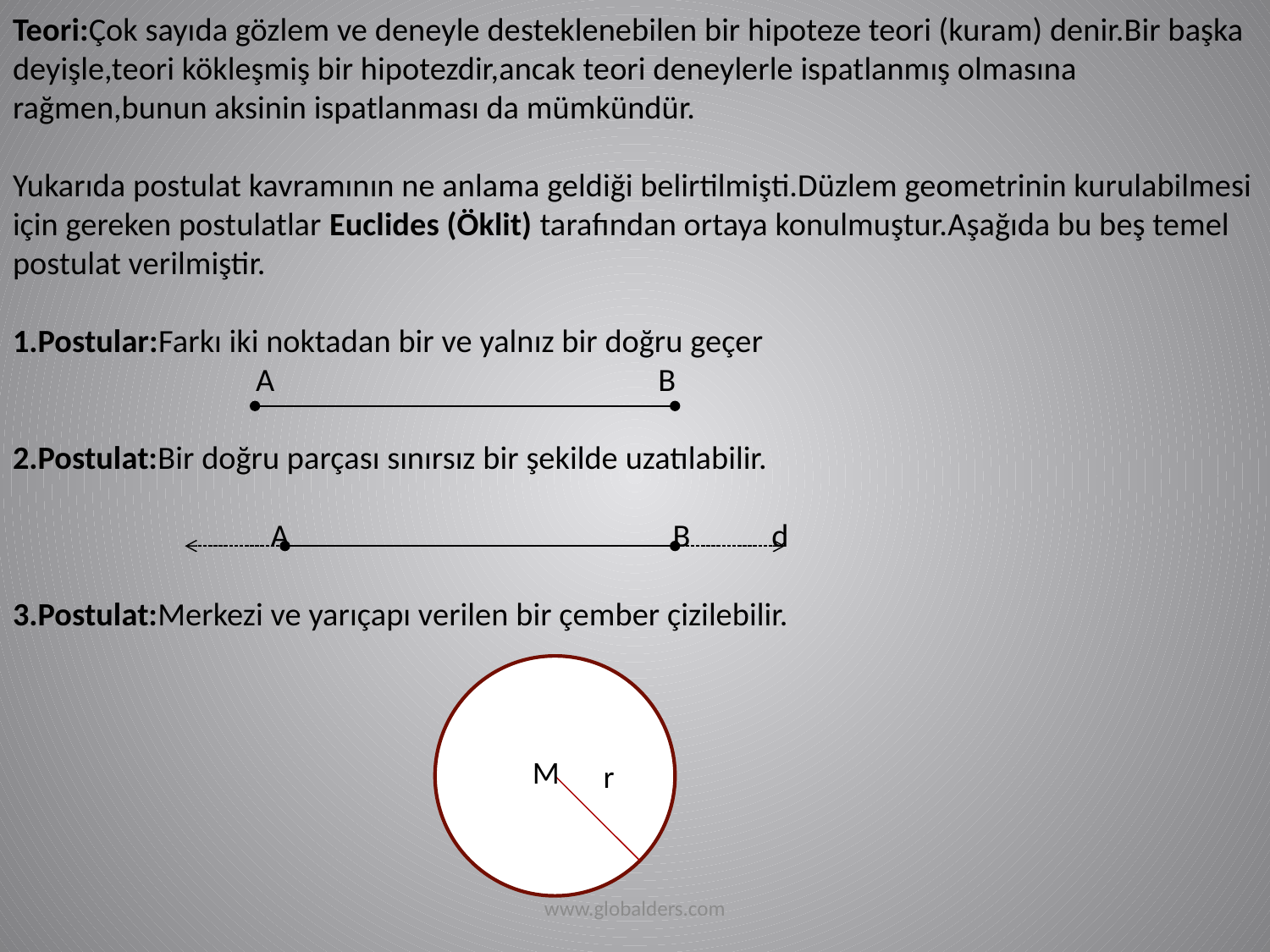

# Teori:Çok sayıda gözlem ve deneyle desteklenebilen bir hipoteze teori (kuram) denir.Bir başka deyişle,teori kökleşmiş bir hipotezdir,ancak teori deneylerle ispatlanmış olmasına rağmen,bunun aksinin ispatlanması da mümkündür. Yukarıda postulat kavramının ne anlama geldiği belirtilmişti.Düzlem geometrinin kurulabilmesi için gereken postulatlar Euclides (Öklit) tarafından ortaya konulmuştur.Aşağıda bu beş temel postulat verilmiştir. 1.Postular:Farkı iki noktadan bir ve yalnız bir doğru geçer A                                                    B 2.Postulat:Bir doğru parçası sınırsız bir şekilde uzatılabilir. A                                                    B           d 3.Postulat:Merkezi ve yarıçapı verilen bir çember çizilebilir.
               r
M
www.globalders.com